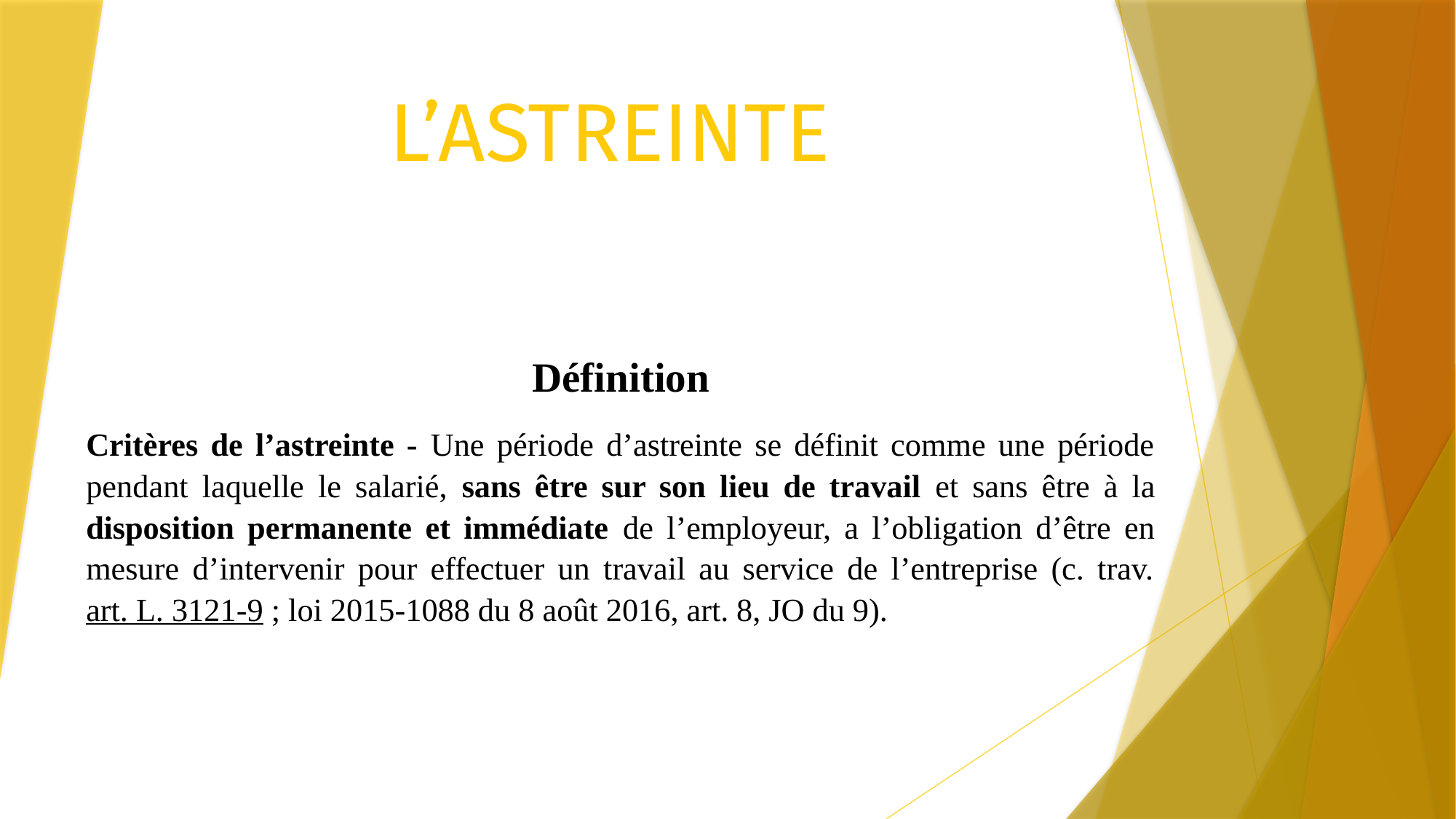

# L’ASTREINTE
Définition
Critères de l’astreinte - Une période d’astreinte se définit comme une période pendant laquelle le salarié, sans être sur son lieu de travail et sans être à la disposition permanente et immédiate de l’employeur, a l’obligation d’être en mesure d’intervenir pour effectuer un travail au service de l’entreprise (c. trav. art. L. 3121-9 ; loi 2015-1088 du 8 août 2016, art. 8, JO du 9).